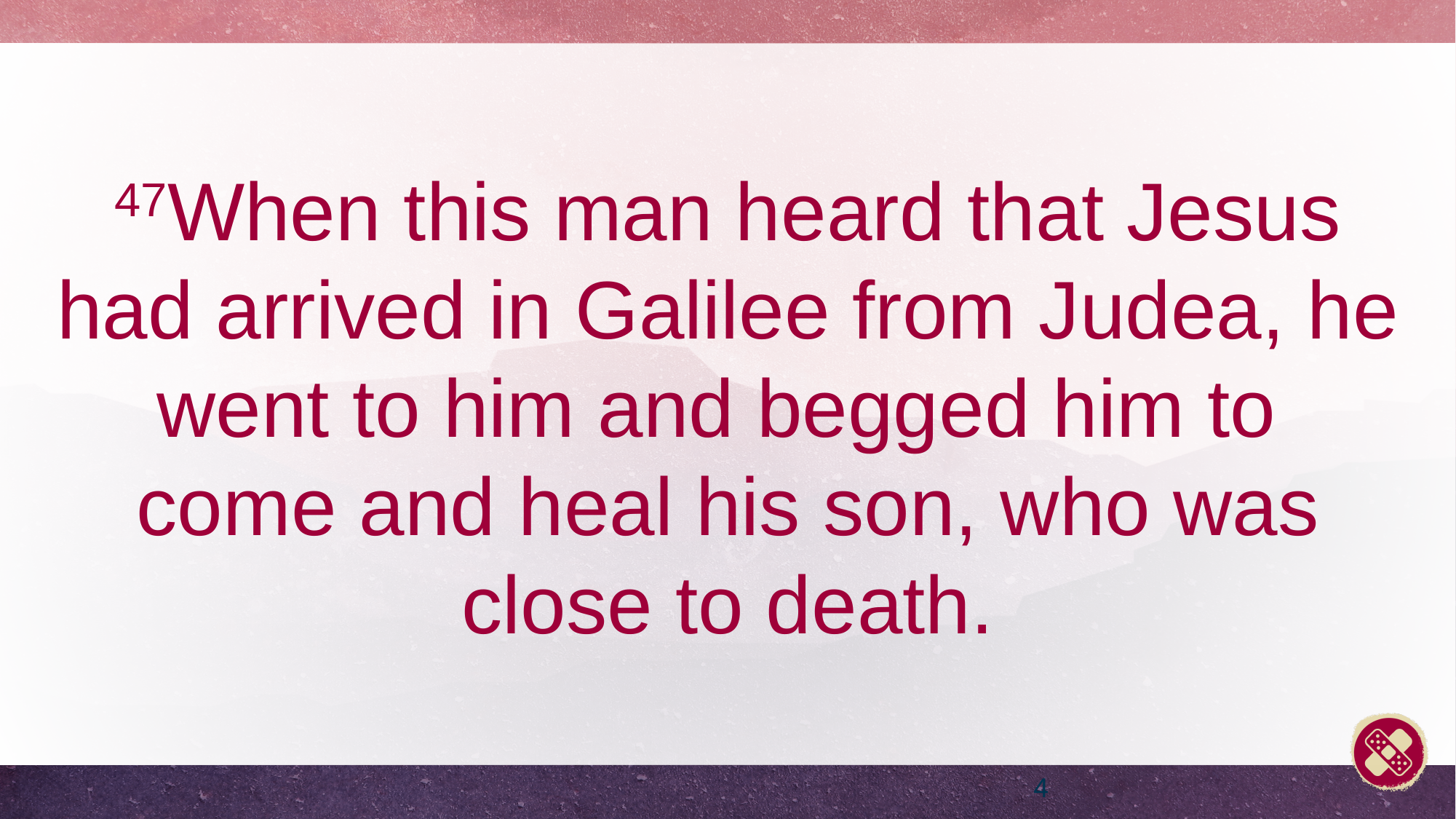

47When this man heard that Jesus had arrived in Galilee from Judea, he went to him and begged him to  come and heal his son, who was close to death.
4